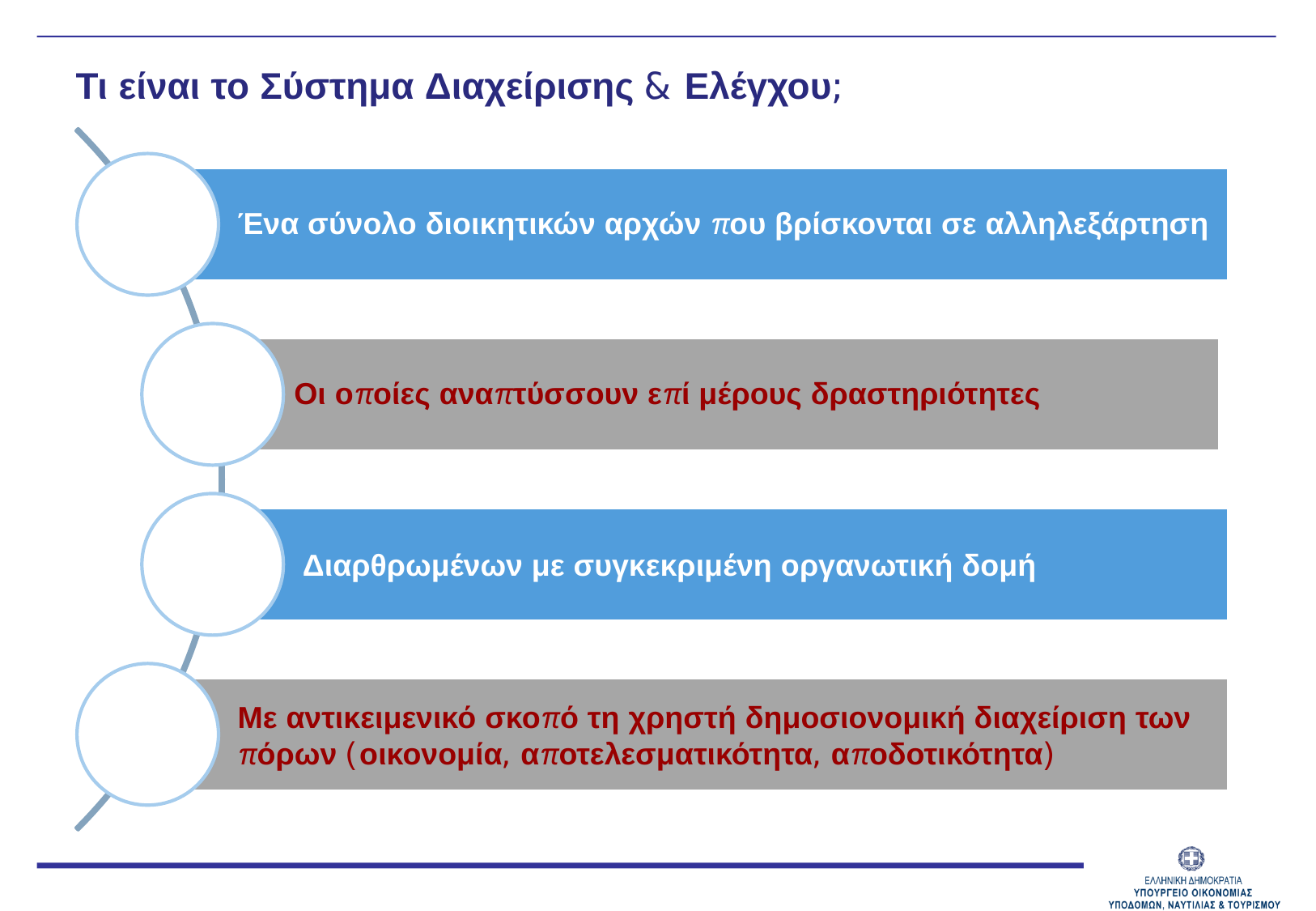

Τι είναι το Σύστημα Διαχείρισης & Ελέγχου;
Ένα σύνολο διοικητικών αρχών που βρίσκονται σε αλληλεξάρτηση
Οι οποίες αναπτύσσουν επί μέρους δραστηριότητες
Διαρθρωμένων με συγκεκριμένη οργανωτική δομή
Με αντικειμενικό σκοπό τη χρηστή δημοσιονομική διαχείριση των πόρων (οικονομία, αποτελεσματικότητα, αποδοτικότητα)